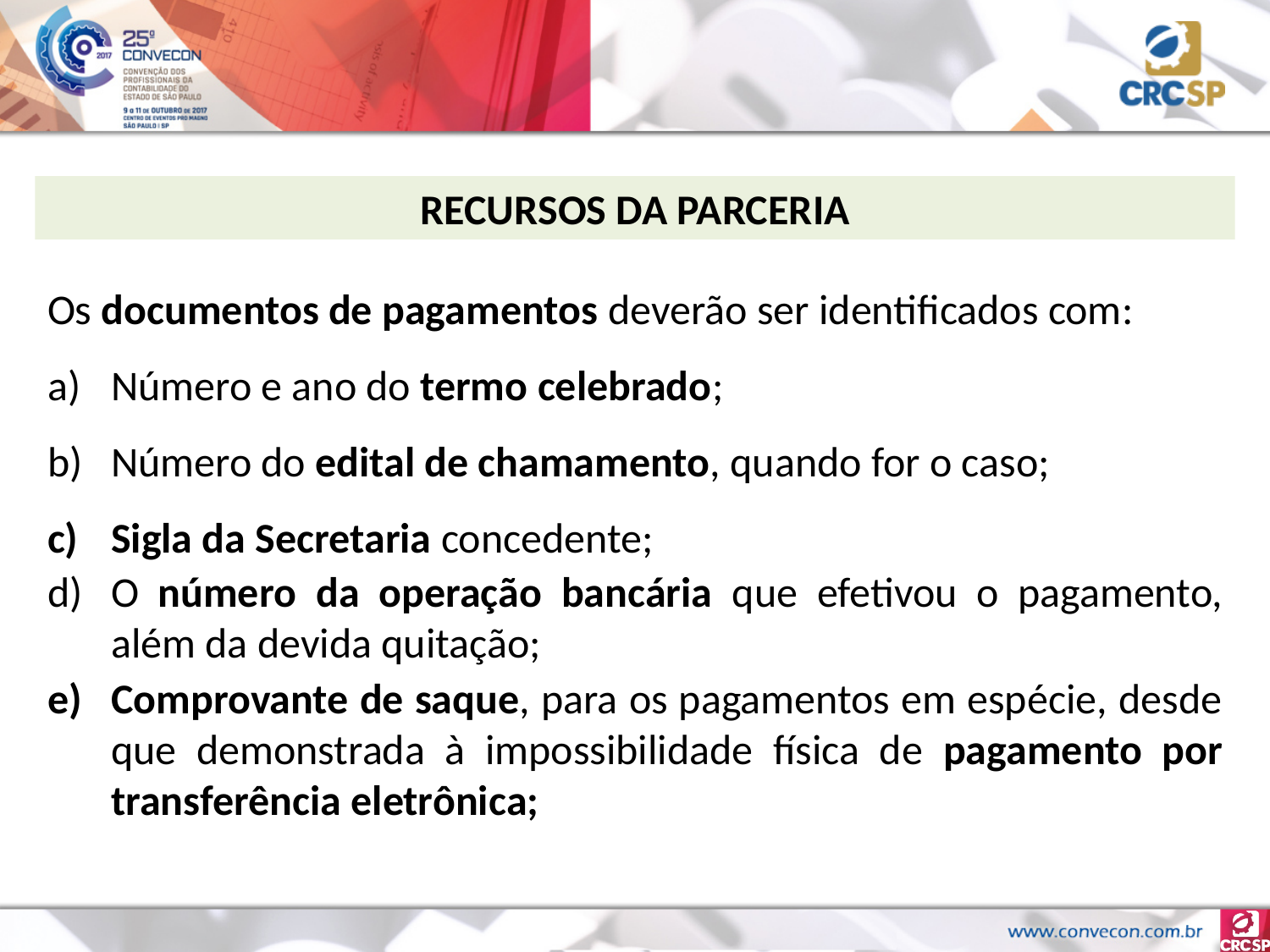

RECURSOS DA PARCERIA

Os documentos de pagamentos deverão ser identificados com:
Número e ano do termo celebrado;
Número do edital de chamamento, quando for o caso;
Sigla da Secretaria concedente;
O número da operação bancária que efetivou o pagamento, além da devida quitação;
Comprovante de saque, para os pagamentos em espécie, desde que demonstrada à impossibilidade física de pagamento por transferência eletrônica;